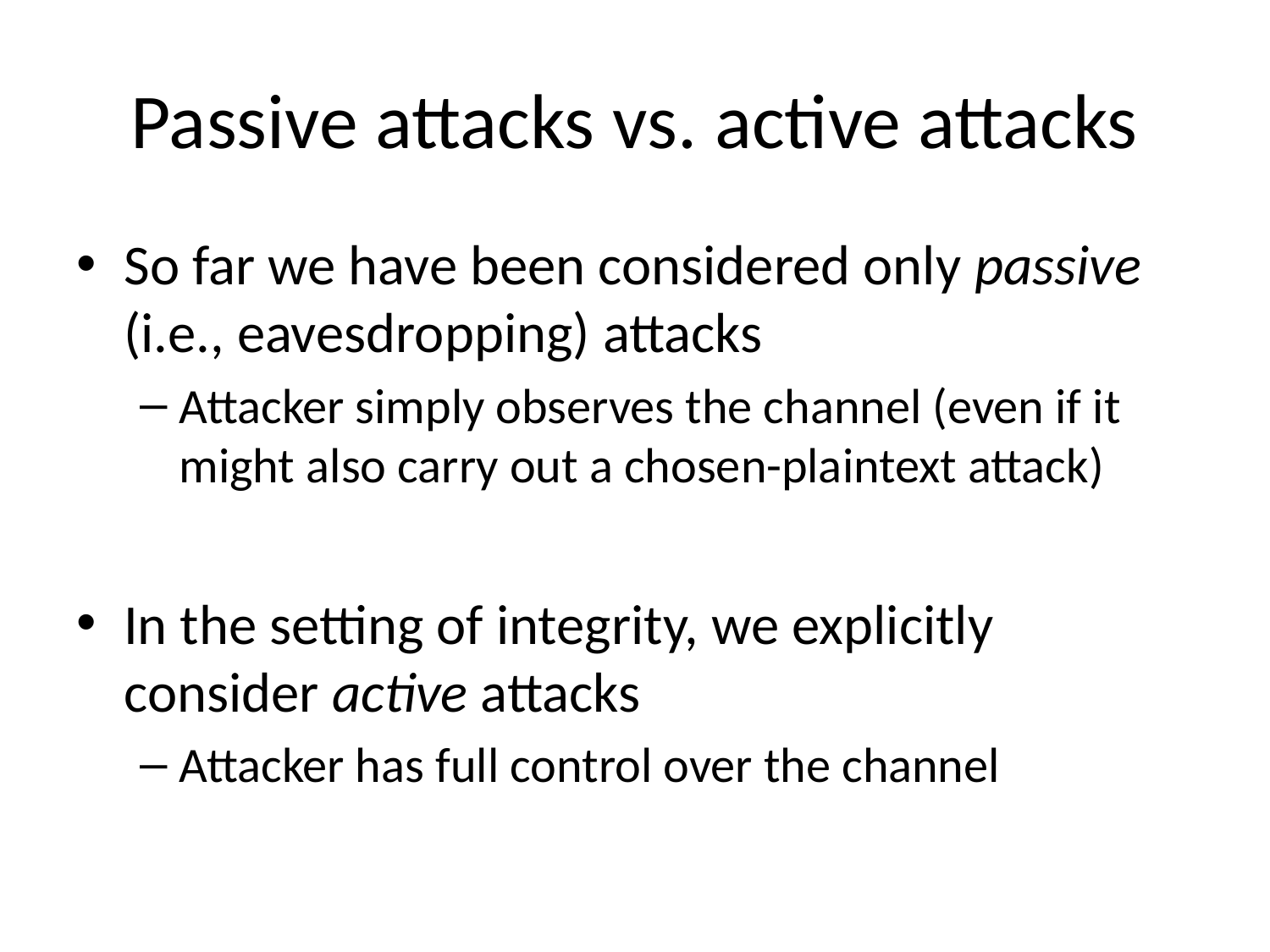

# Passive attacks vs. active attacks
So far we have been considered only passive (i.e., eavesdropping) attacks
Attacker simply observes the channel (even if it might also carry out a chosen-plaintext attack)

In the setting of integrity, we explicitly consider active attacks
Attacker has full control over the channel